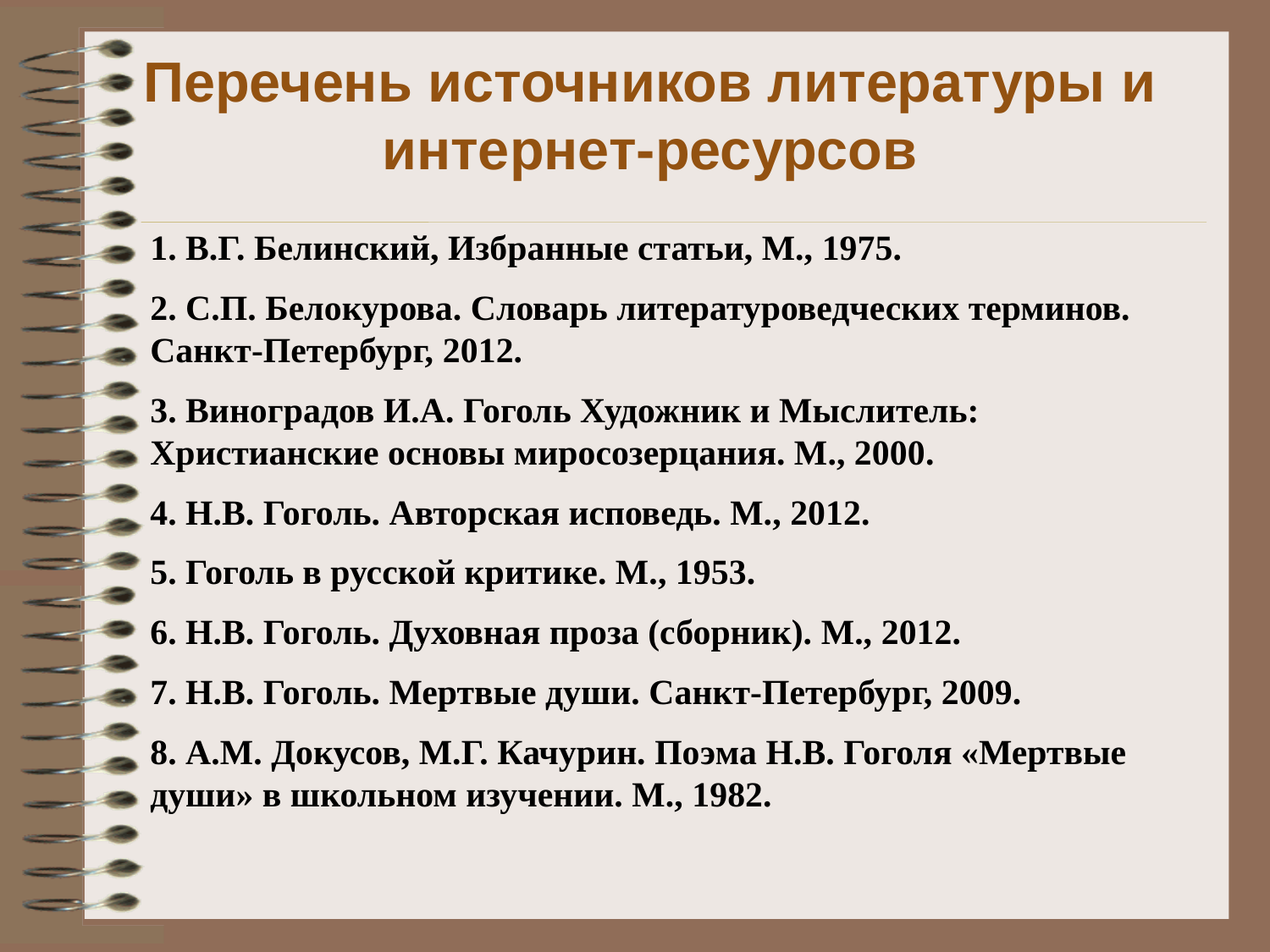

Перечень источников литературы и интернет-ресурсов

1. В.Г. Белинский, Избранные статьи, М., 1975.
2. С.П. Белокурова. Словарь литературоведческих терминов. Санкт-Петербург, 2012.
3. Виноградов И.А. Гоголь Художник и Мыслитель: Христианские основы миросозерцания. М., 2000.
4. Н.В. Гоголь. Авторская исповедь. М., 2012.
5. Гоголь в русской критике. М., 1953.
6. Н.В. Гоголь. Духовная проза (сборник). М., 2012.
7. Н.В. Гоголь. Мертвые души. Санкт-Петербург, 2009.
8. А.М. Докусов, М.Г. Качурин. Поэма Н.В. Гоголя «Мертвые души» в школьном изучении. М., 1982.